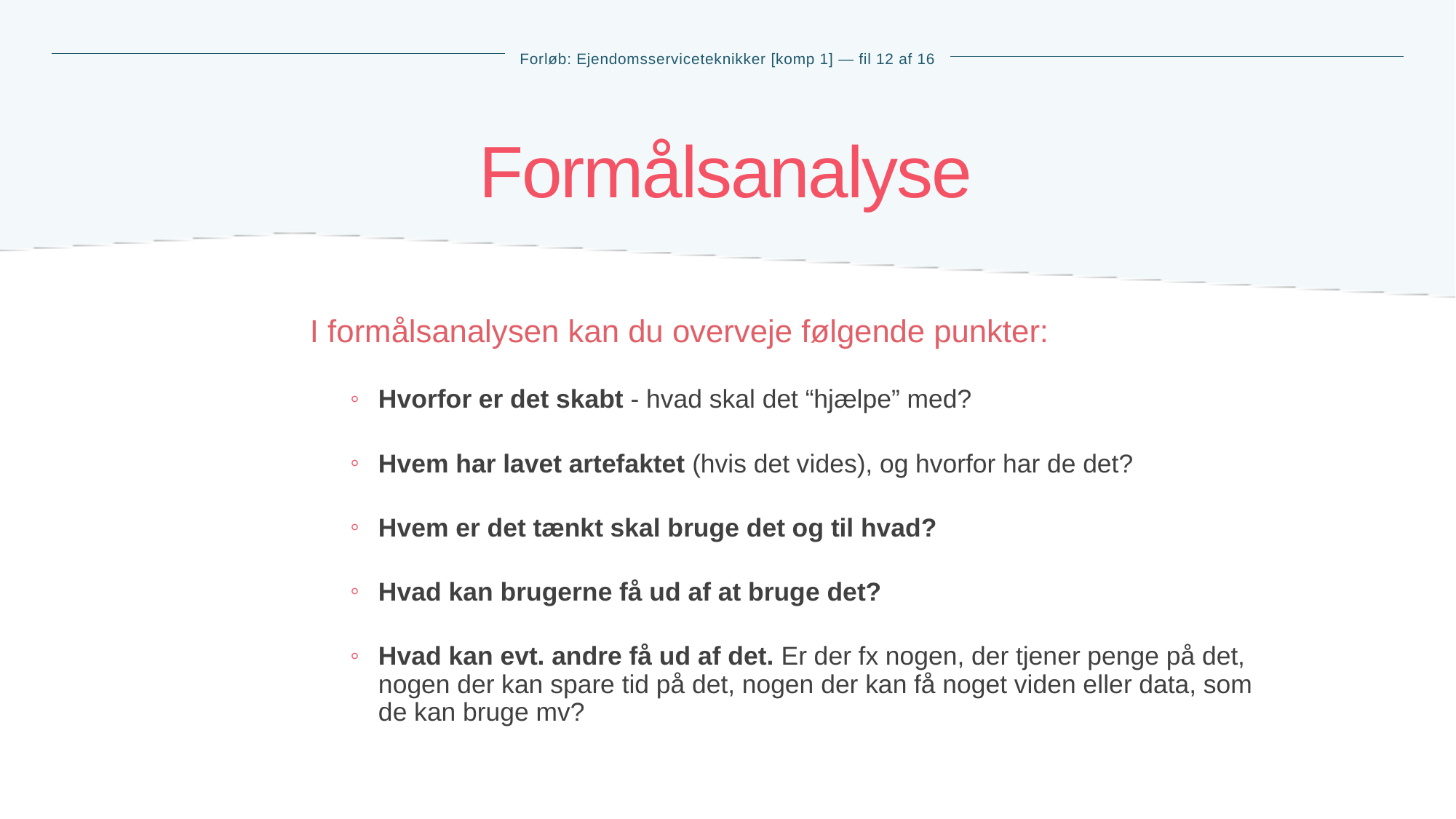

Formålsanalyse
I formålsanalysen kan du overveje følgende punkter:
Hvorfor er det skabt - hvad skal det “hjælpe” med?
Hvem har lavet artefaktet (hvis det vides), og hvorfor har de det?
Hvem er det tænkt skal bruge det og til hvad?
Hvad kan brugerne få ud af at bruge det?
Hvad kan evt. andre få ud af det. Er der fx nogen, der tjener penge på det,
nogen der kan spare tid på det, nogen der kan få noget viden eller data, som
de kan bruge mv?